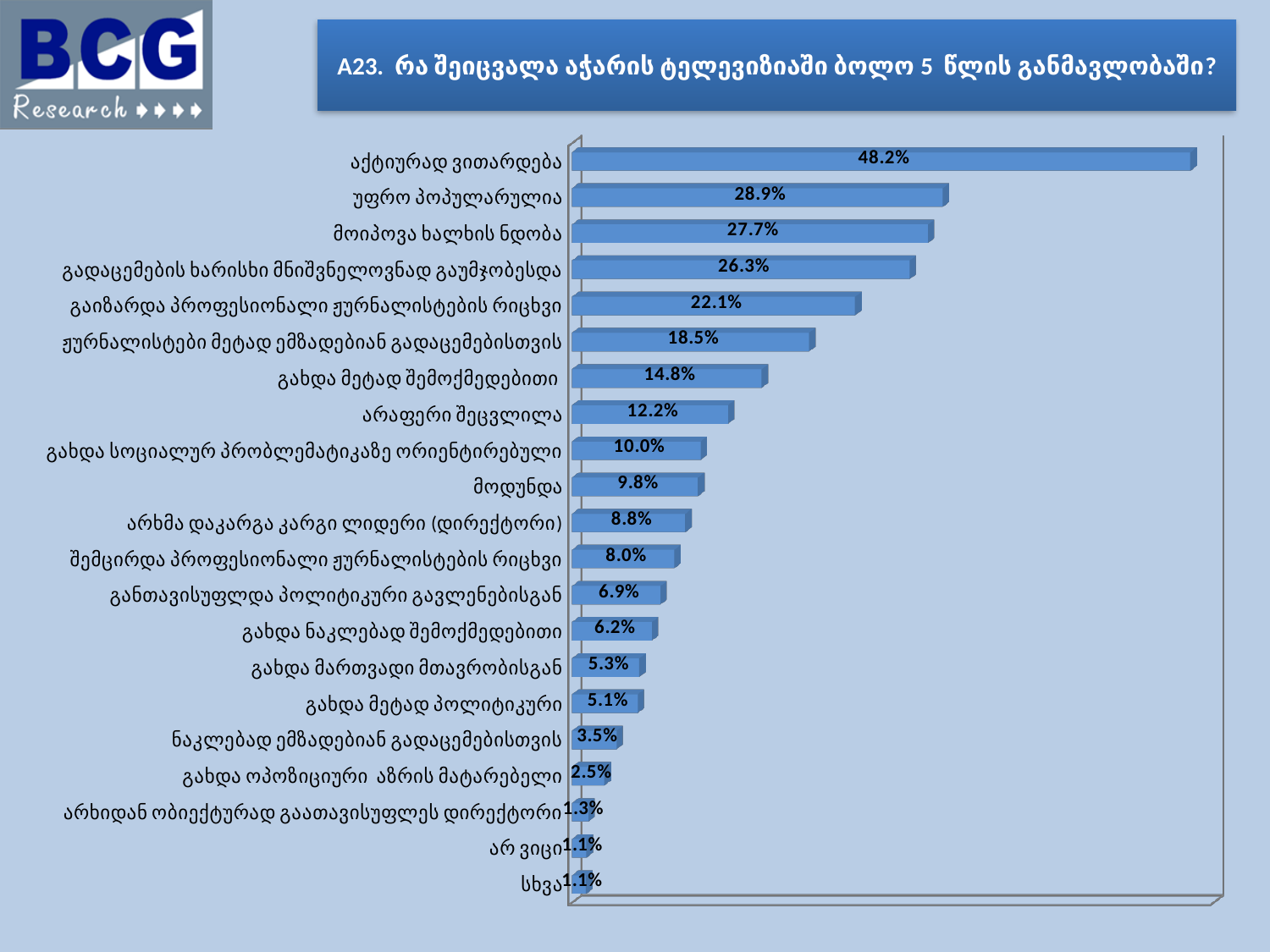

A23.  რა შეიცვალა აჭარის ტელევიზიაში ბოლო 5  წლის განმავლობაში?

[unsupported chart]